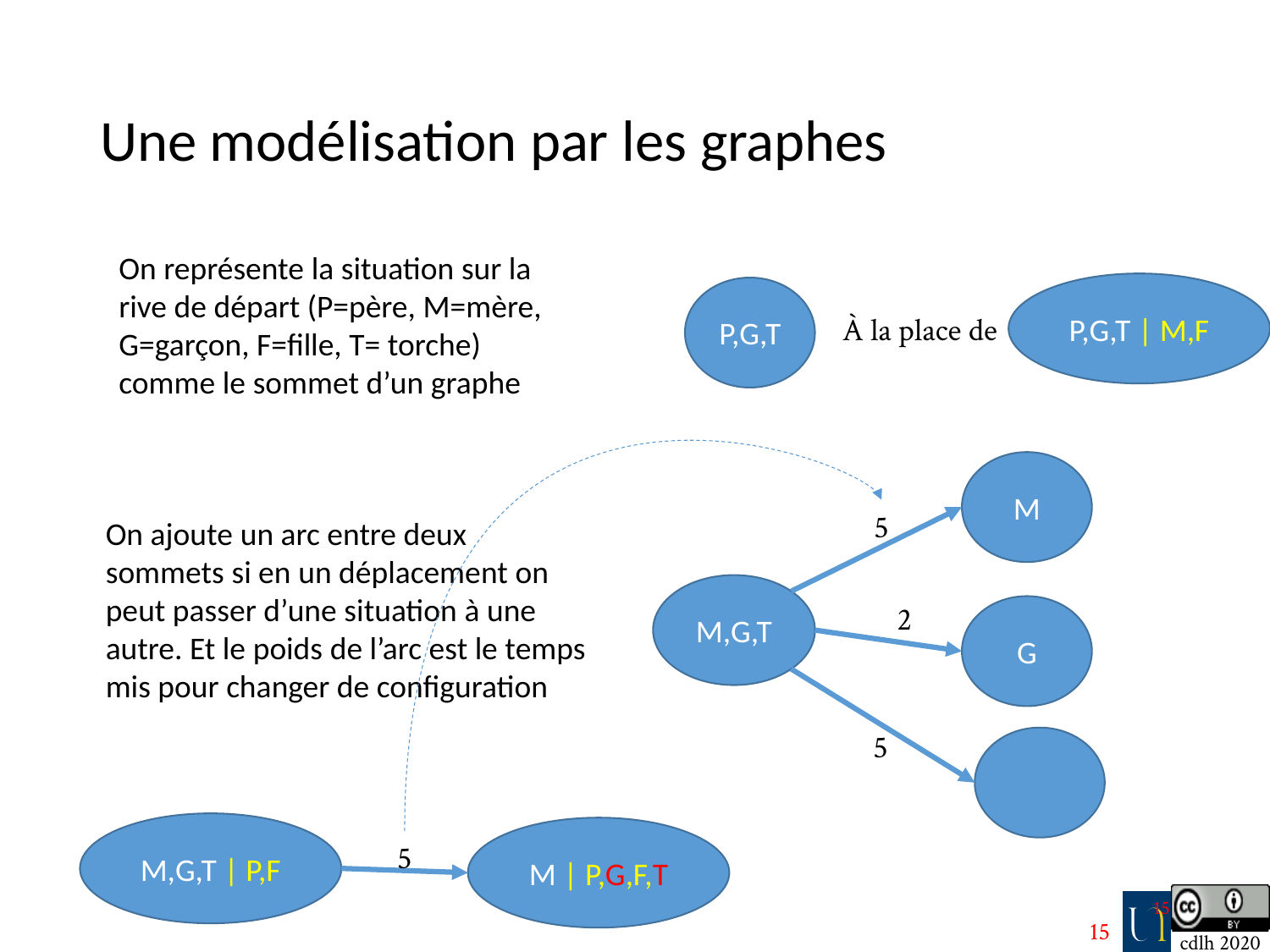

# Une modélisation par les graphes
On représente la situation sur la rive de départ (P=père, M=mère, G=garçon, F=fille, T= torche) comme le sommet d’un graphe
P,G,T | M,F
P,G,T
À la place de
M
5
On ajoute un arc entre deux sommets si en un déplacement on peut passer d’une situation à une autre. Et le poids de l’arc est le temps mis pour changer de configuration
M,G,T
2
G
5

M,G,T | P,F
M | P,G,F,T
5
15